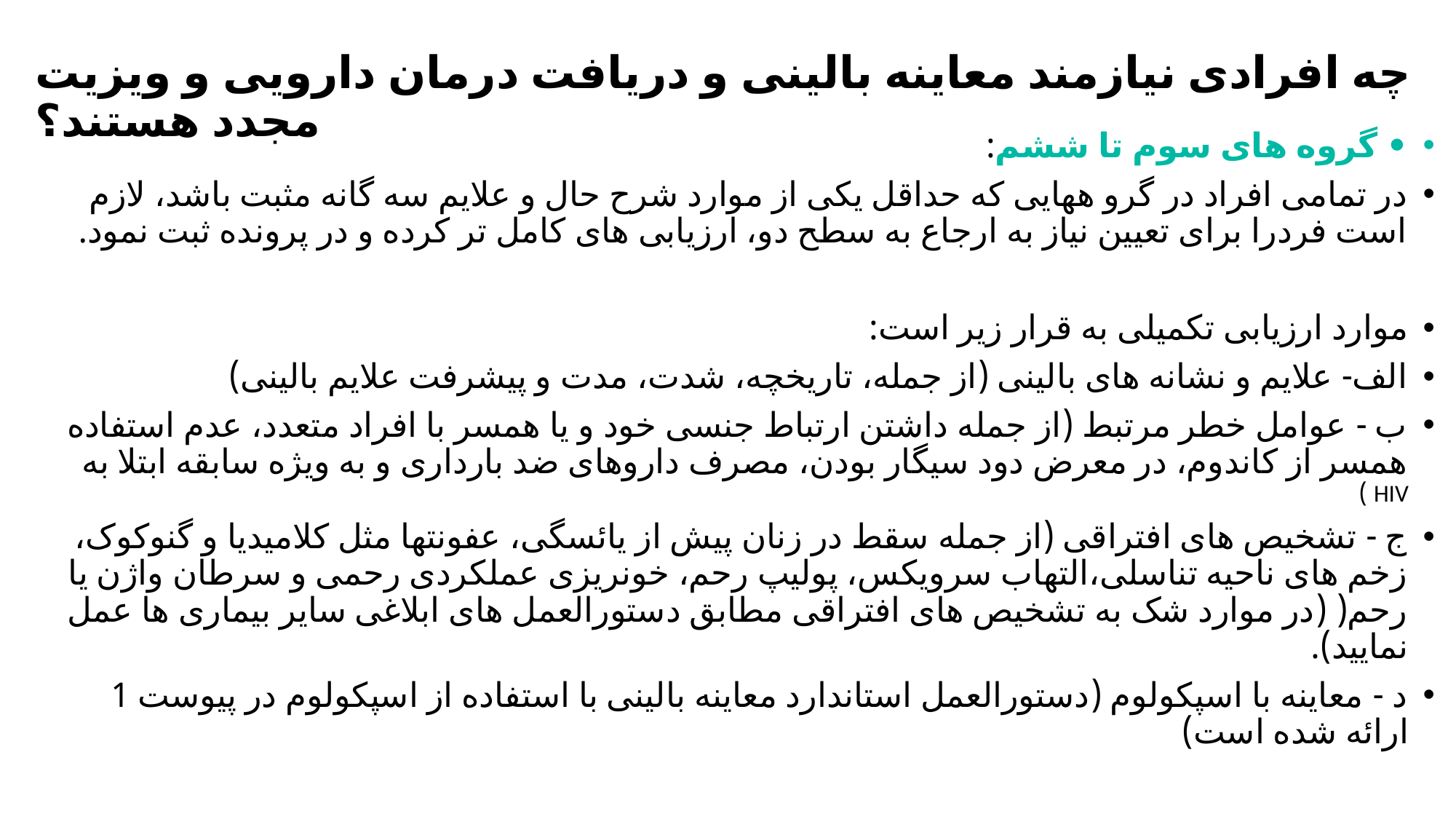

# چه افرادی نیازمند معاینه بالینی و دریافت درمان دارویی و ویزیت مجدد هستند؟
• گروه های سوم تا ششم:
در تمامی افراد در گرو ههایی که حداقل یکی از موارد شرح حال و علایم سه گانه مثبت باشد، لازم است فردرا برای تعیین نیاز به ارجاع به سطح دو، ارزیابی های کامل تر کرده و در پرونده ثبت نمود.

موارد ارزیابی تکمیلی به قرار زیر است:
الف- علایم و نشانه های بالینی (از جمله، تاریخچه، شدت، مدت و پیشرفت علایم بالینی)
ب - عوامل خطر مرتبط (از جمله داشتن ارتباط جنسی خود و یا همسر با افراد متعدد، عدم استفاده همسر از کاندوم، در معرض دود سیگار بودن، مصرف داروهای ضد بارداری و به ویژه سابقه ابتلا به HIV )
ج - تشخیص های افتراقی (از جمله سقط در زنان پیش از یائسگی، عفونتها مثل کلامیدیا و گنوکوک، زخم های ناحیه تناسلی،التهاب سرویکس، پولیپ رحم، خونریزی عملکردی رحمی و سرطان واژن یا رحم( (در موارد شک به تشخیص های افتراقی مطابق دستورالعمل های ابلاغی سایر بیماری ها عمل نمایید).
د - معاینه با اسپکولوم (دستورالعمل استاندارد معاینه بالینی با استفاده از اسپکولوم در پیوست 1 ارائه شده است)